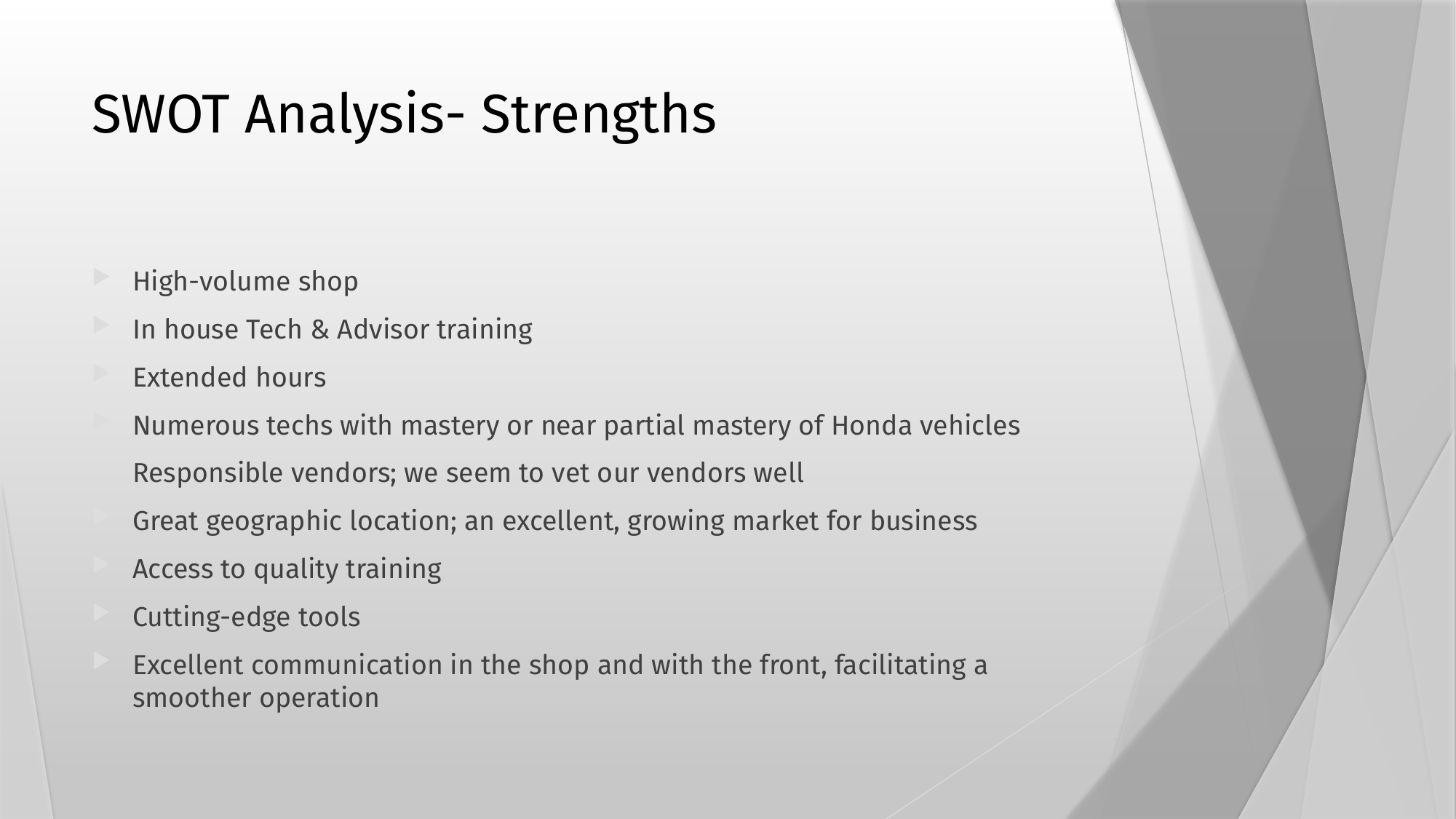

# SWOT Analysis- Strengths
High-volume shop
In house Tech & Advisor training
Extended hours
Numerous techs with mastery or near partial mastery of Honda vehicles
Responsible vendors; we seem to vet our vendors well
Great geographic location; an excellent, growing market for business
Access to quality training
Cutting-edge tools
Excellent communication in the shop and with the front, facilitating a smoother operation